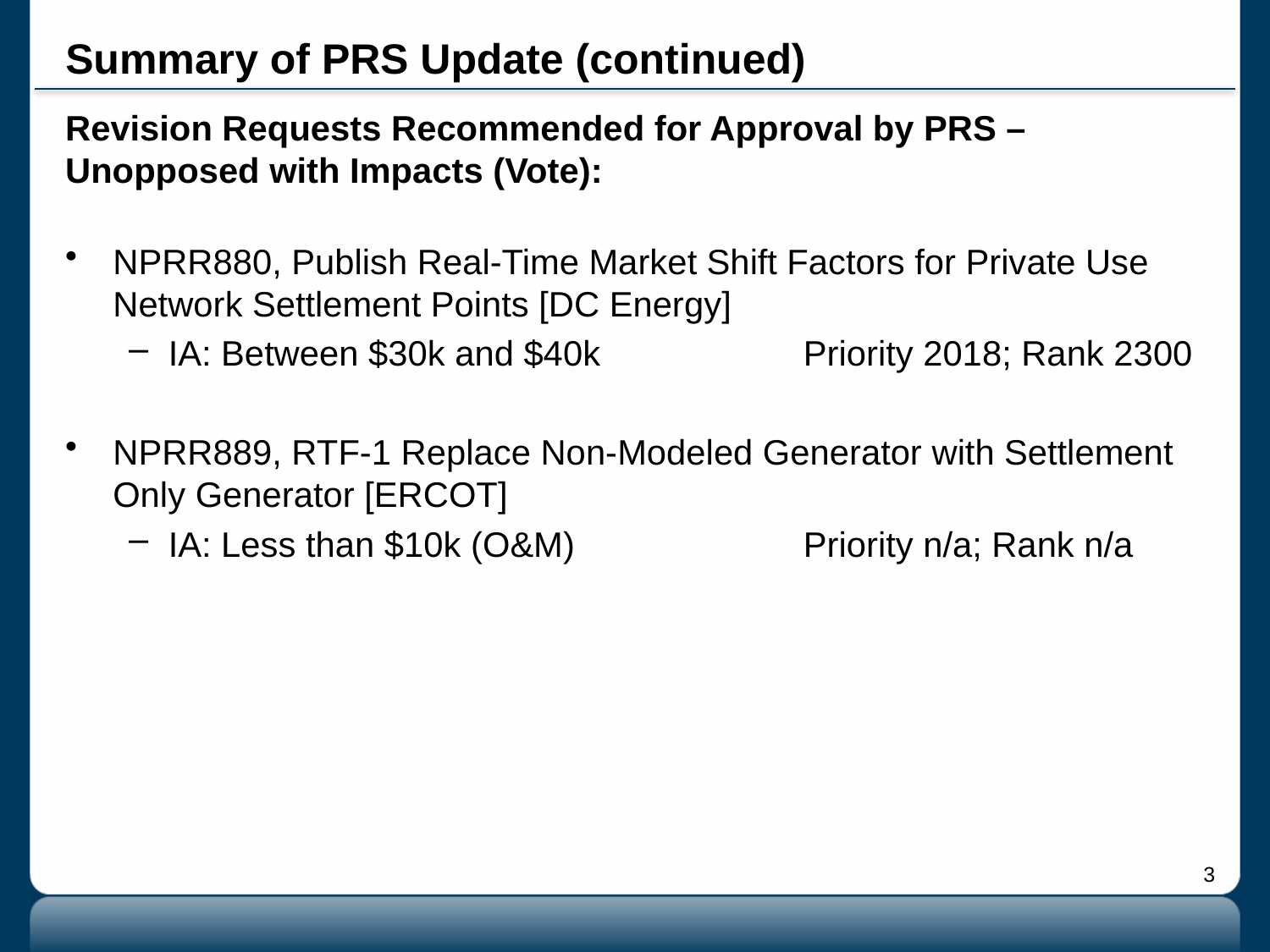

# Summary of PRS Update (continued)
Revision Requests Recommended for Approval by PRS – Unopposed with Impacts (Vote):

NPRR880, Publish Real-Time Market Shift Factors for Private Use Network Settlement Points [DC Energy]
IA: Between $30k and $40k		Priority 2018; Rank 2300

NPRR889, RTF-1 Replace Non-Modeled Generator with Settlement Only Generator [ERCOT]
IA: Less than $10k (O&M)		Priority n/a; Rank n/a